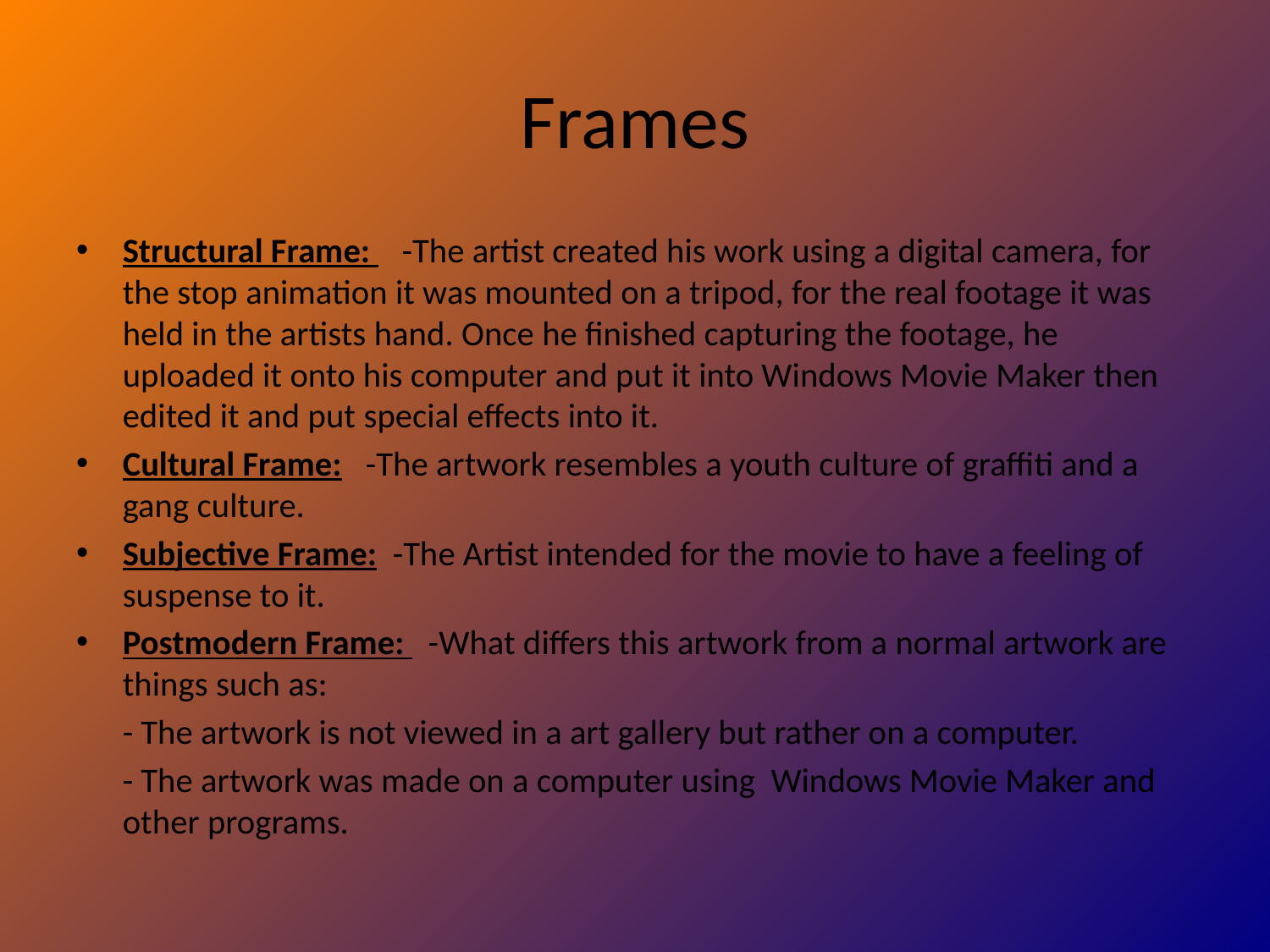

# Frames
Structural Frame:    -The artist created his work using a digital camera, for the stop animation it was mounted on a tripod, for the real footage it was held in the artists hand. Once he finished capturing the footage, he uploaded it onto his computer and put it into Windows Movie Maker then edited it and put special effects into it.
Cultural Frame:   -The artwork resembles a youth culture of graffiti and a gang culture.
Subjective Frame:  -The Artist intended for the movie to have a feeling of suspense to it.
Postmodern Frame:   -What differs this artwork from a normal artwork are things such as:
	- The artwork is not viewed in a art gallery but rather on a computer.
	- The artwork was made on a computer using  Windows Movie Maker and other programs.